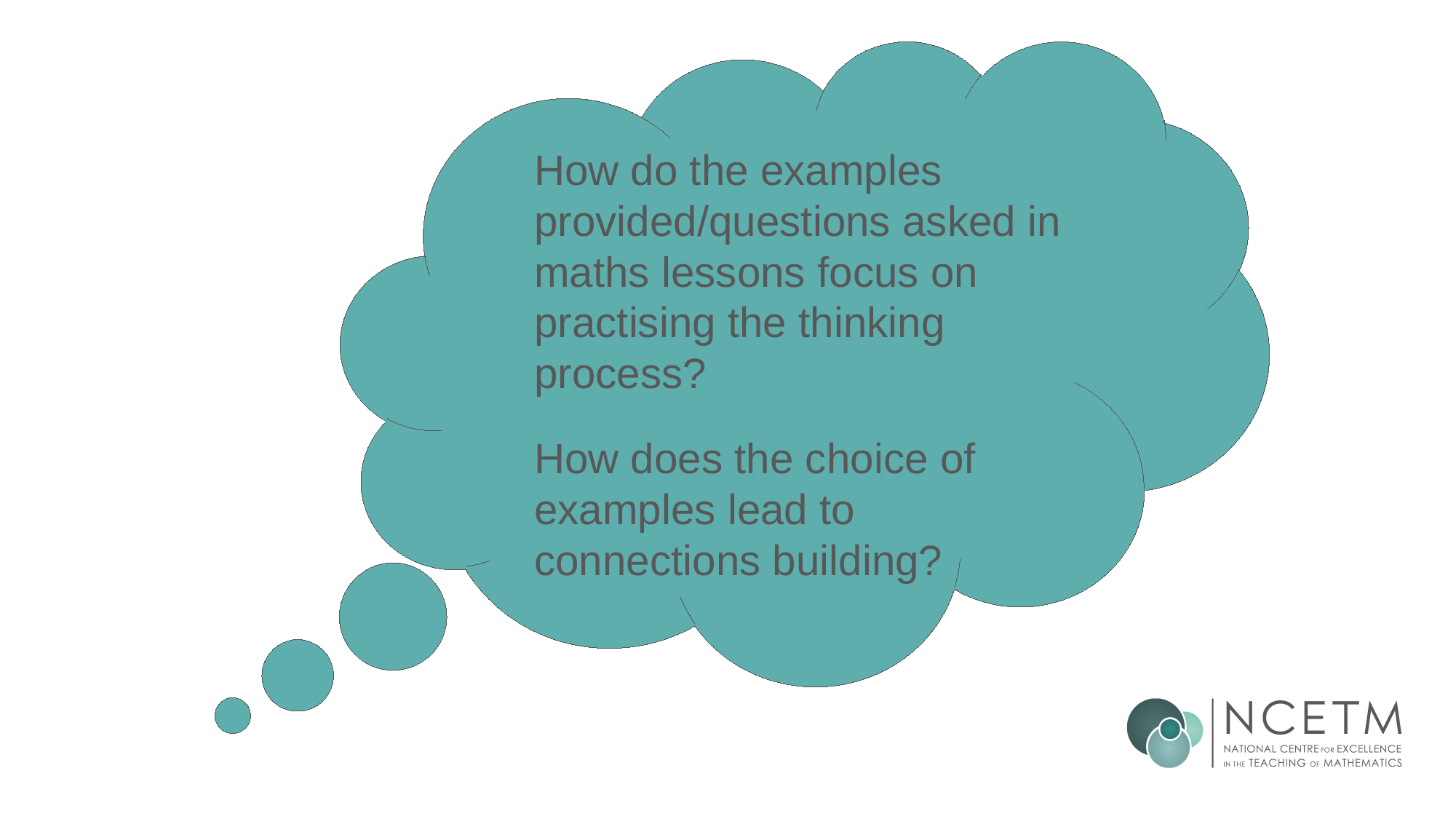

How do the examples provided/questions asked in maths lessons focus on practising the thinking process?

How does the choice of examples lead to connections building?